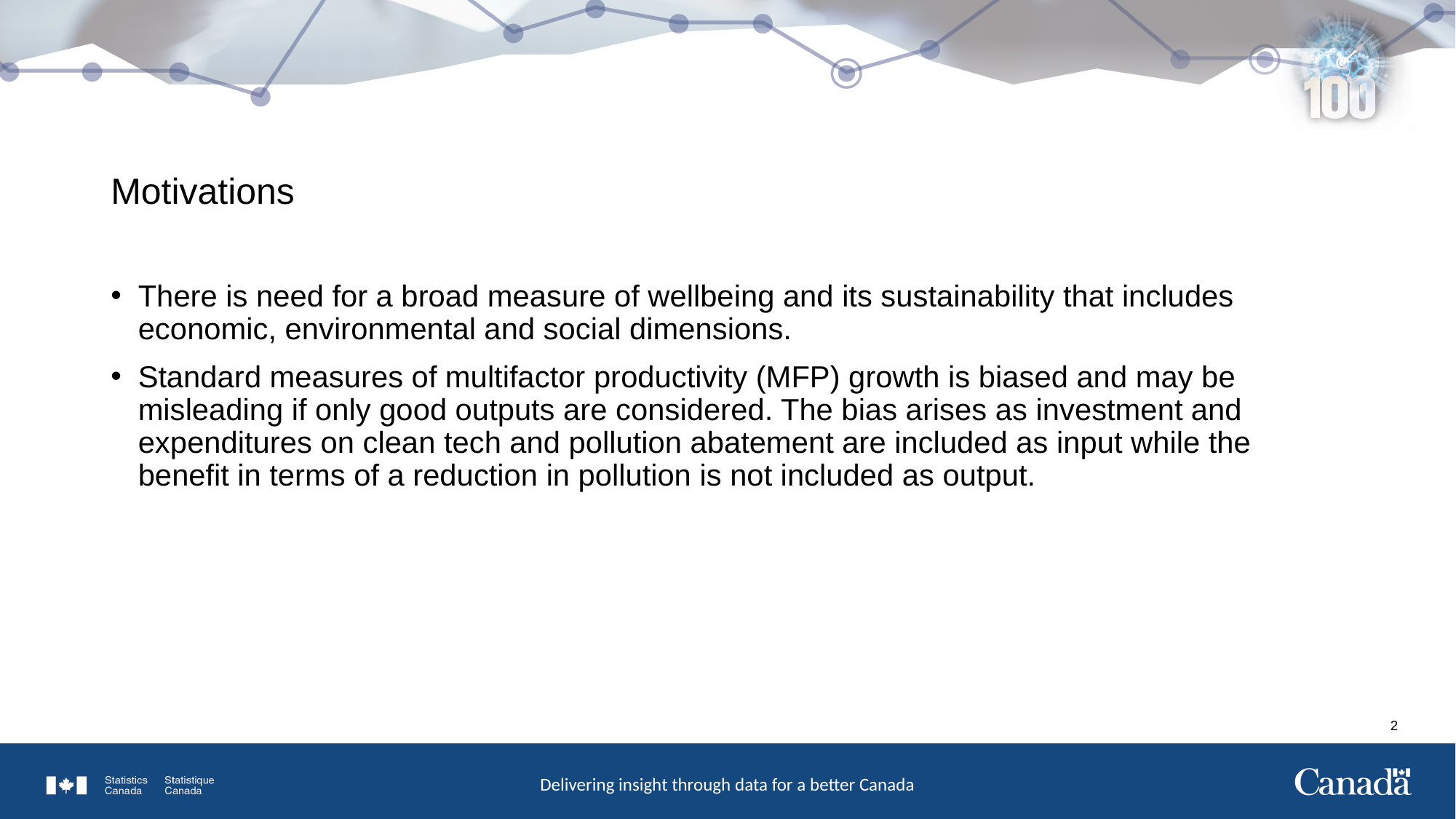

# Motivations
There is need for a broad measure of wellbeing and its sustainability that includes economic, environmental and social dimensions.
Standard measures of multifactor productivity (MFP) growth is biased and may be misleading if only good outputs are considered. The bias arises as investment and expenditures on clean tech and pollution abatement are included as input while the benefit in terms of a reduction in pollution is not included as output.

2